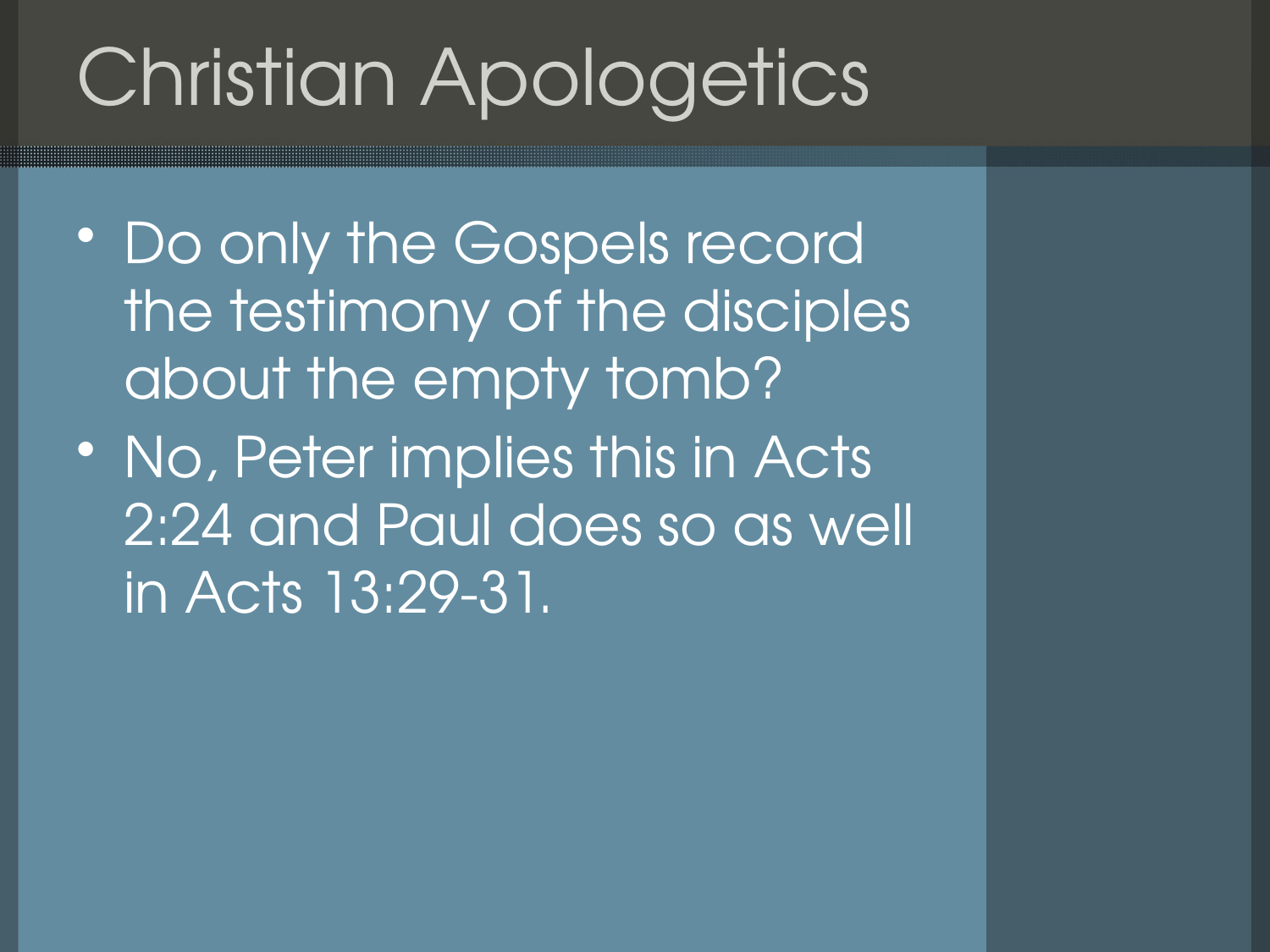

# Christian Apologetics
Do only the Gospels record the testimony of the disciples about the empty tomb?
No, Peter implies this in Acts 2:24 and Paul does so as well in Acts 13:29-31.